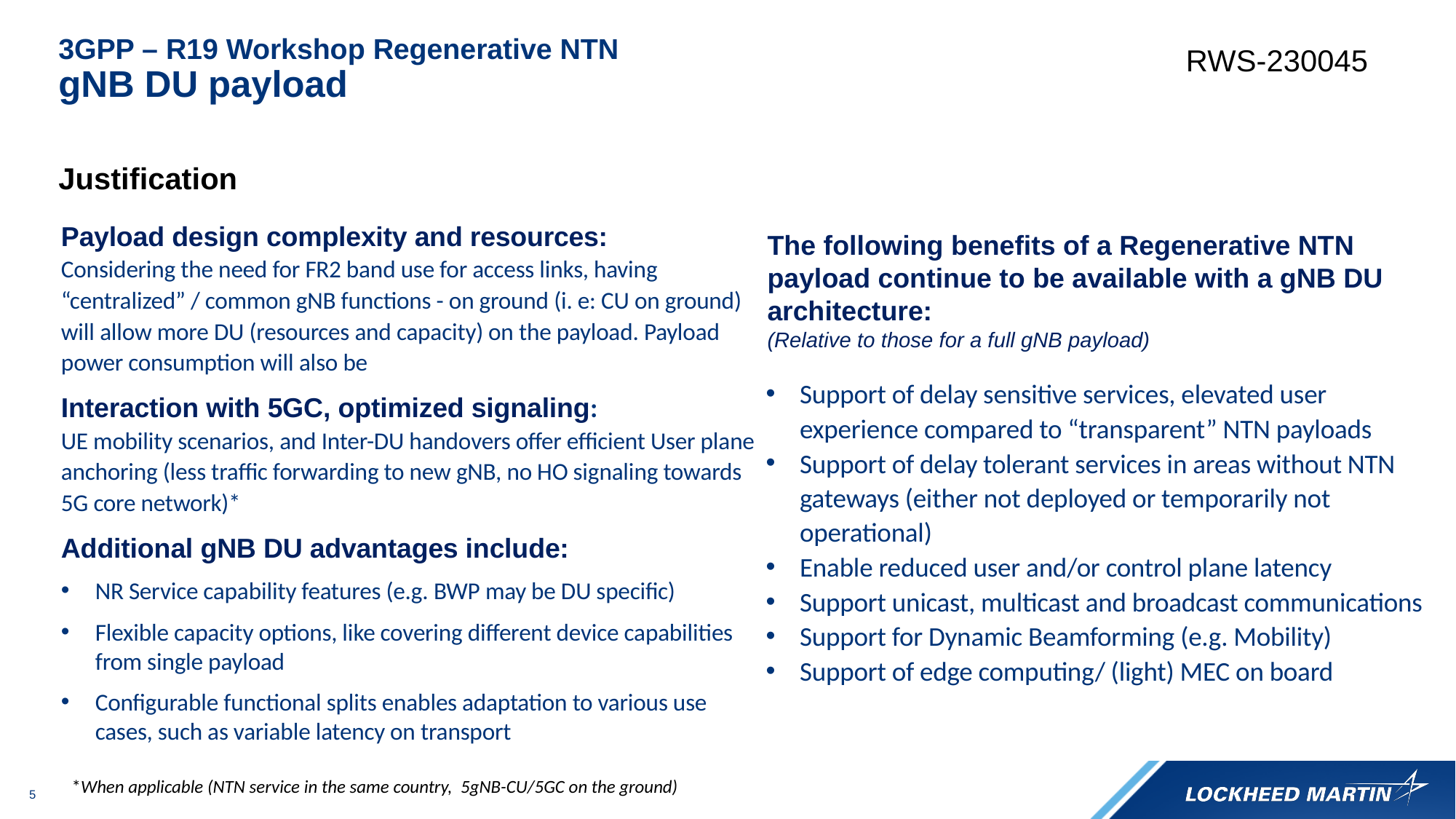

# 3GPP – R19 Workshop Regenerative NTN gNB DU payload
RWS-230045
Justification
Payload design complexity and resources:
Considering the need for FR2 band use for access links, having “centralized” / common gNB functions - on ground (i. e: CU on ground) will allow more DU (resources and capacity) on the payload. Payload power consumption will also be
Interaction with 5GC, optimized signaling:
UE mobility scenarios, and Inter-DU handovers offer efficient User plane anchoring (less traffic forwarding to new gNB, no HO signaling towards 5G core network)*
Additional gNB DU advantages include:
NR Service capability features (e.g. BWP may be DU specific)
Flexible capacity options, like covering different device capabilities from single payload
Configurable functional splits enables adaptation to various use cases, such as variable latency on transport
The following benefits of a Regenerative NTN payload continue to be available with a gNB DU architecture:
(Relative to those for a full gNB payload)
Support of delay sensitive services, elevated user experience compared to “transparent” NTN payloads
Support of delay tolerant services in areas without NTN gateways (either not deployed or temporarily not operational)
Enable reduced user and/or control plane latency
Support unicast, multicast and broadcast communications
Support for Dynamic Beamforming (e.g. Mobility)
Support of edge computing/ (light) MEC on board

*When applicable (NTN service in the same country,  5gNB-CU/5GC on the ground)